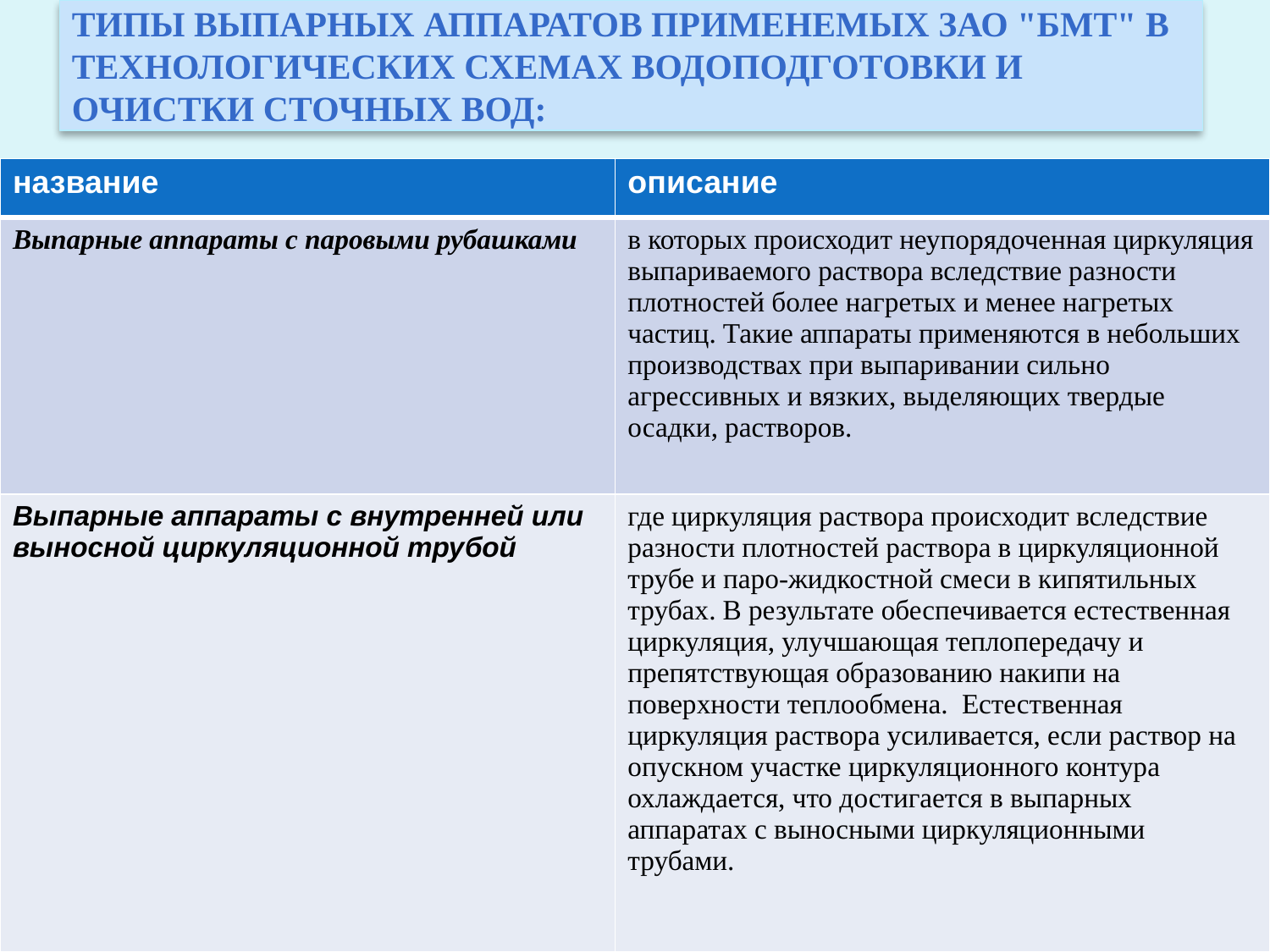

# Типы выпарных аппаратов применемых ЗАО "БМТ" в технологических схемах водоподготовки и очистки сточных вод:
| название | описание |
| --- | --- |
| Выпарные аппараты с паровыми рубашками | в которых происходит неупорядоченная циркуляция выпариваемого раствора вследствие разности плотностей более нагретых и менее нагретых частиц. Такие аппараты применяются в небольших производствах при выпаривании сильно агрессивных и вязких, выделяющих твердые осадки, растворов. |
| Выпарные аппараты с внутренней или выносной циркуляционной трубой | где циркуляция раствора происходит вследствие разности плотностей раствора в циркуляционной трубе и паро-жидкостной смеси в кипятильных трубах. В результате обеспечивается естественная циркуляция, улучшающая теплопередачу и препятствующая образованию накипи на поверхности теплообмена.  Естественная циркуляция раствора усиливается, если раствор на опускном участке циркуляционного контура охлаждается, что достигается в выпарных аппаратах с выносными циркуляционными трубами. |